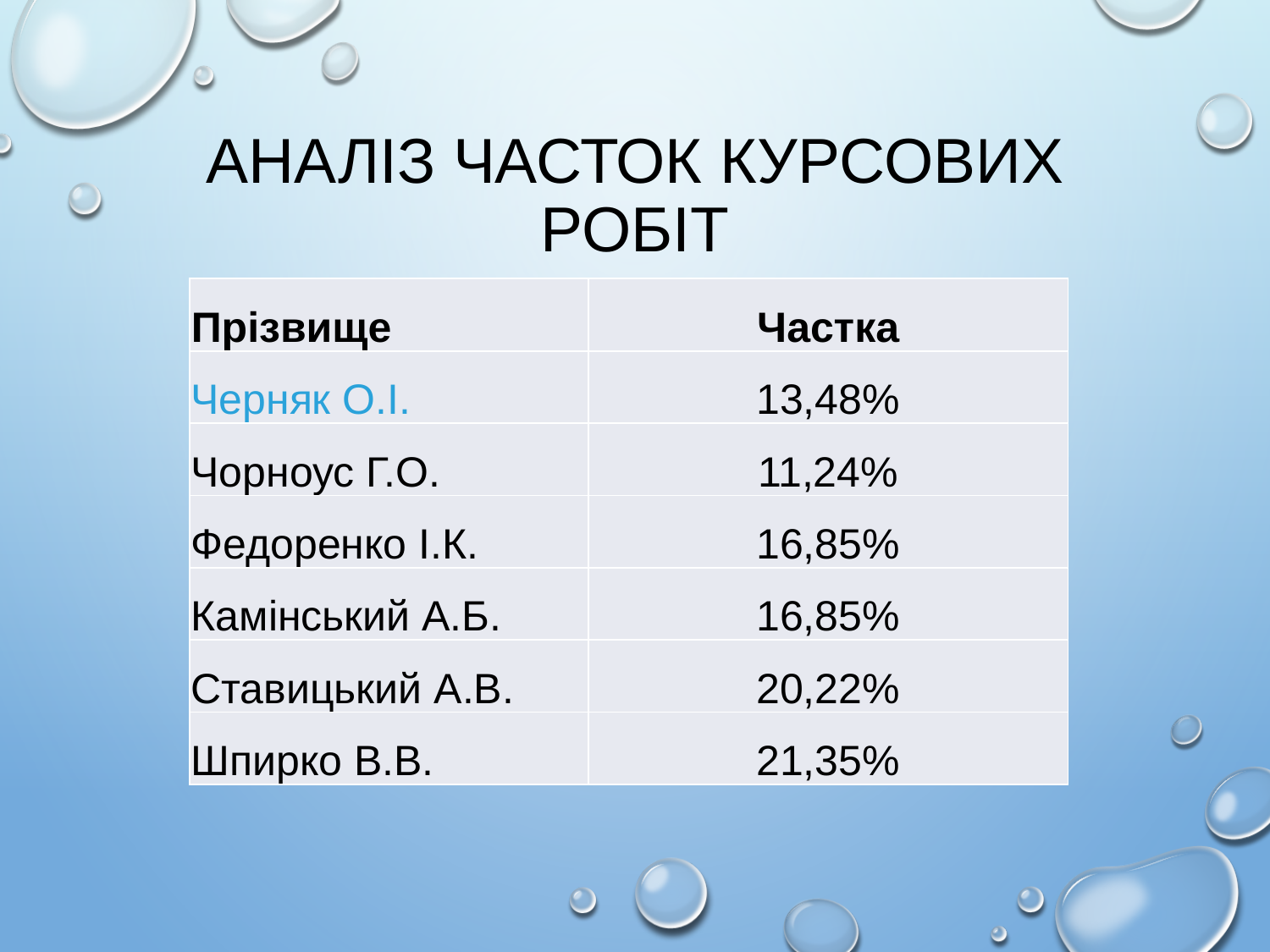

# Аналіз часток курсових робіт
| Прізвище | Частка |
| --- | --- |
| Черняк О.І. | 13,48% |
| Чорноус Г.О. | 11,24% |
| Федоренко І.К. | 16,85% |
| Камінський А.Б. | 16,85% |
| Ставицький А.В. | 20,22% |
| Шпирко В.В. | 21,35% |